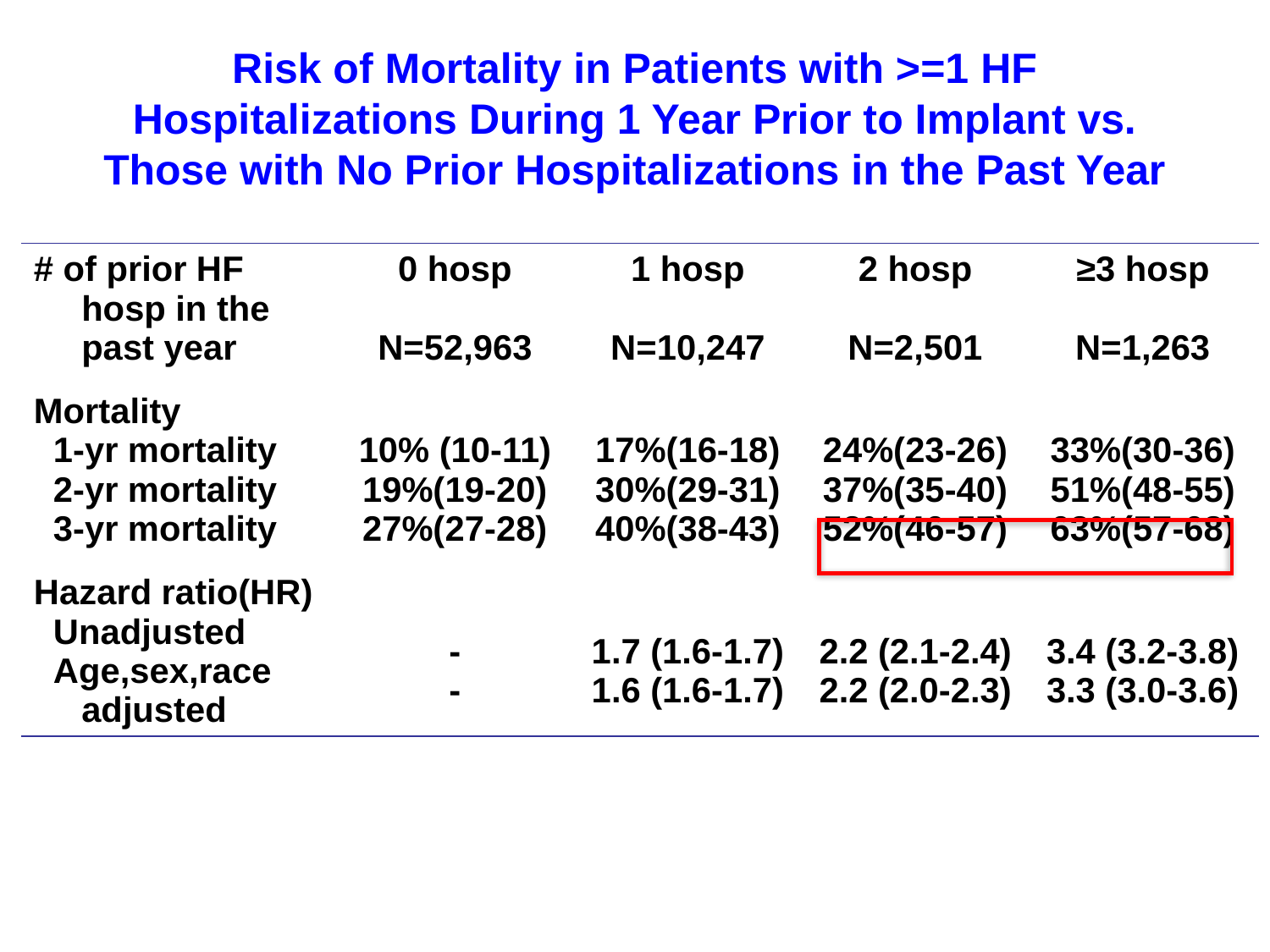

# Risk of Mortality in Patients with >=1 HF Hospitalizations During 1 Year Prior to Implant vs. Those with No Prior Hospitalizations in the Past Year
| # of prior HF hosp in the past year | 0 hosp N=52,963 | 1 hosp N=10,247 | 2 hosp N=2,501 | ≥3 hosp N=1,263 |
| --- | --- | --- | --- | --- |
| Mortality 1-yr mortality 2-yr mortality 3-yr mortality | 10% (10-11) 19%(19-20) 27%(27-28) | 17%(16-18) 30%(29-31) 40%(38-43) | 24%(23-26) 37%(35-40) 52%(46-57) | 33%(30-36) 51%(48-55) 63%(57-68) |
| Hazard ratio(HR) Unadjusted Age,sex,race adjusted | - - | 1.7 (1.6-1.7) 1.6 (1.6-1.7) | 2.2 (2.1-2.4) 2.2 (2.0-2.3) | 3.4 (3.2-3.8) 3.3 (3.0-3.6) |